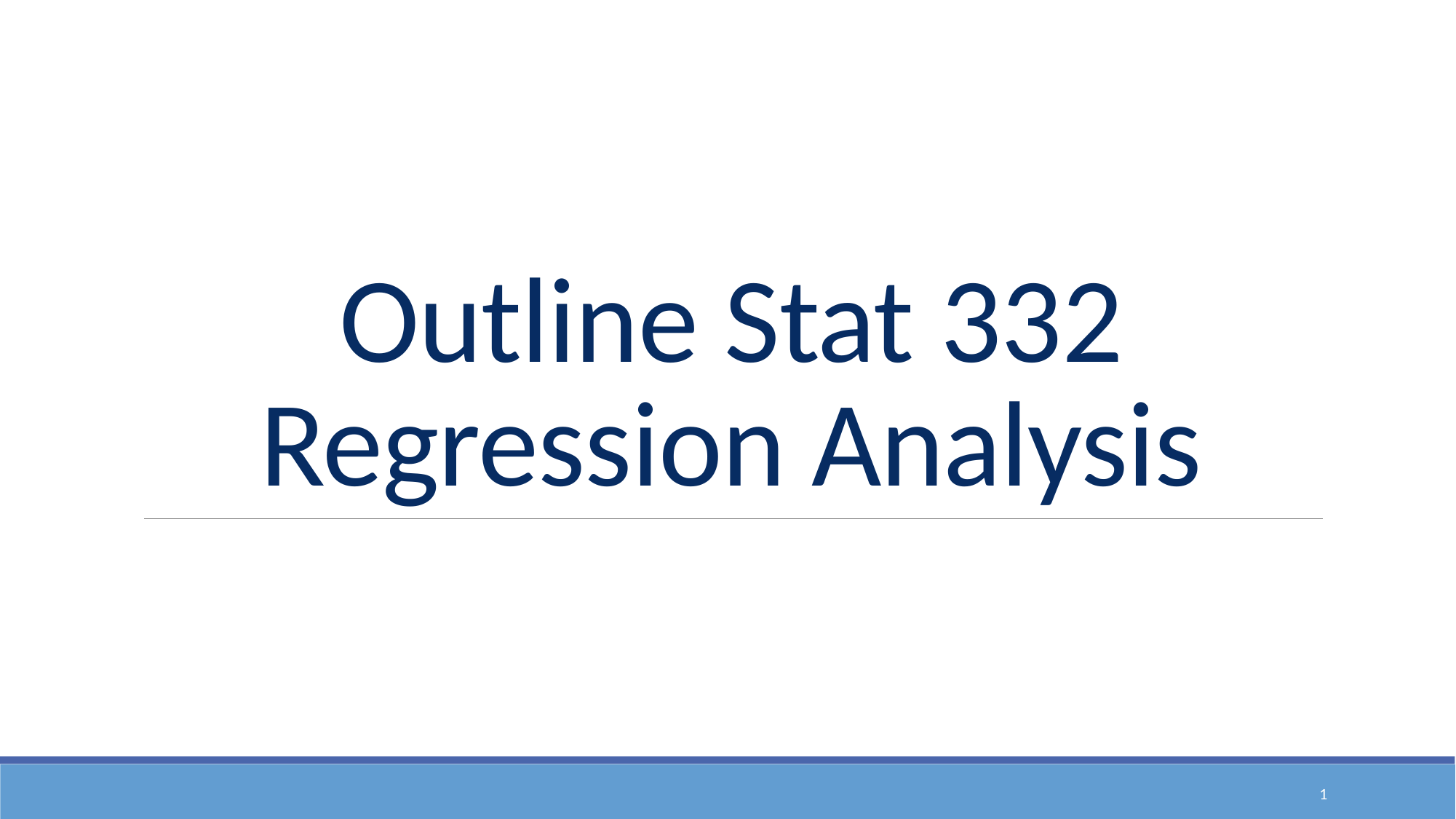

# Outline Stat 332 Regression Analysis

1